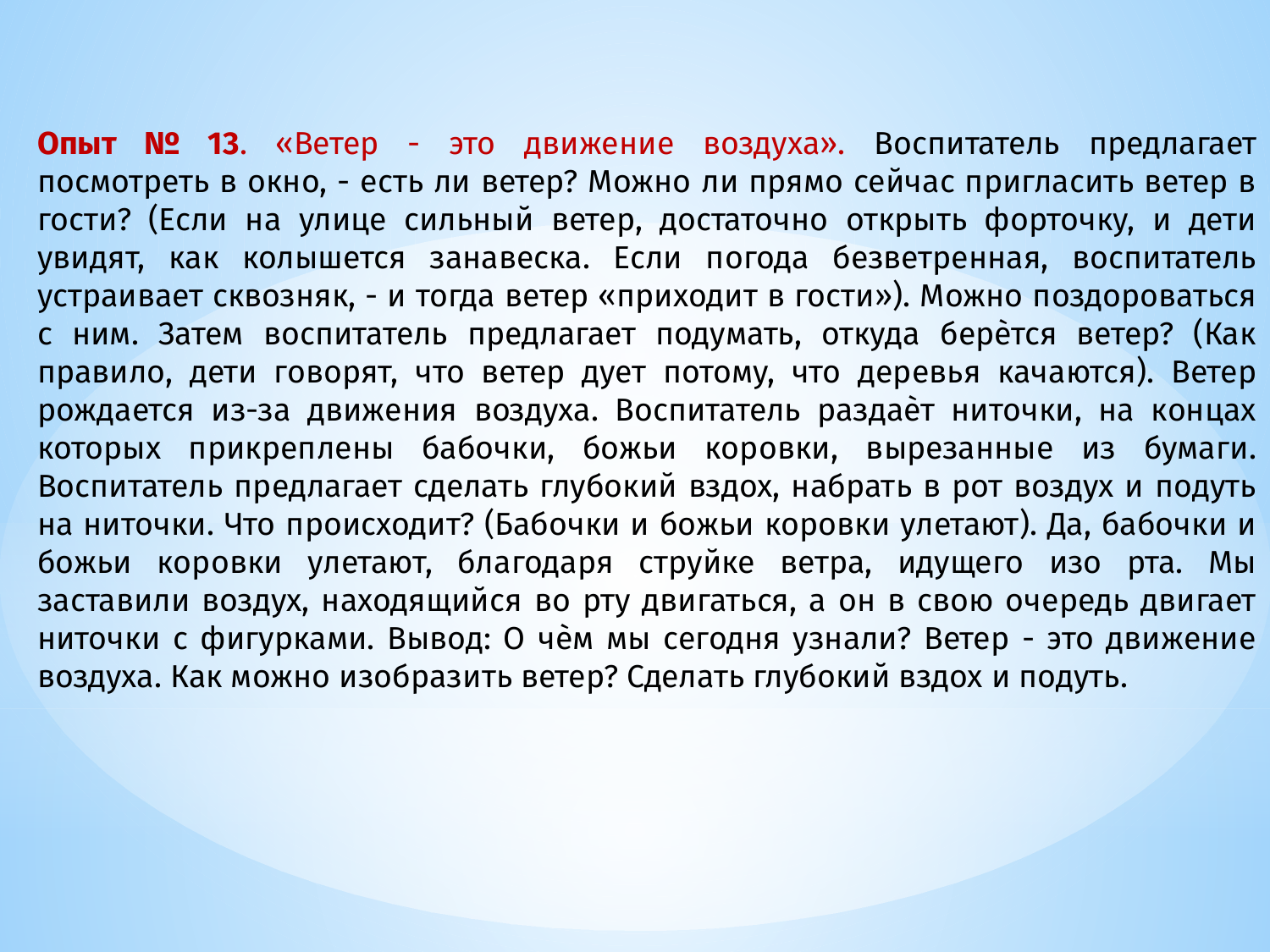

Опыт № 13. «Ветер - это движение воздуха». Воспитатель предлагает посмотреть в окно, - есть ли ветер? Можно ли прямо сейчас пригласить ветер в гости? (Если на улице сильный ветер, достаточно открыть форточку, и дети увидят, как колышется занавеска. Если погода безветренная, воспитатель устраивает сквозняк, - и тогда ветер «приходит в гости»). Можно поздороваться с ним. Затем воспитатель предлагает подумать, откуда берѐтся ветер? (Как правило, дети говорят, что ветер дует потому, что деревья качаются). Ветер рождается из-за движения воздуха. Воспитатель раздаѐт ниточки, на концах которых прикреплены бабочки, божьи коровки, вырезанные из бумаги. Воспитатель предлагает сделать глубокий вздох, набрать в рот воздух и подуть на ниточки. Что происходит? (Бабочки и божьи коровки улетают). Да, бабочки и божьи коровки улетают, благодаря струйке ветра, идущего изо рта. Мы заставили воздух, находящийся во рту двигаться, а он в свою очередь двигает ниточки с фигурками. Вывод: О чѐм мы сегодня узнали? Ветер - это движение воздуха. Как можно изобразить ветер? Сделать глубокий вздох и подуть.